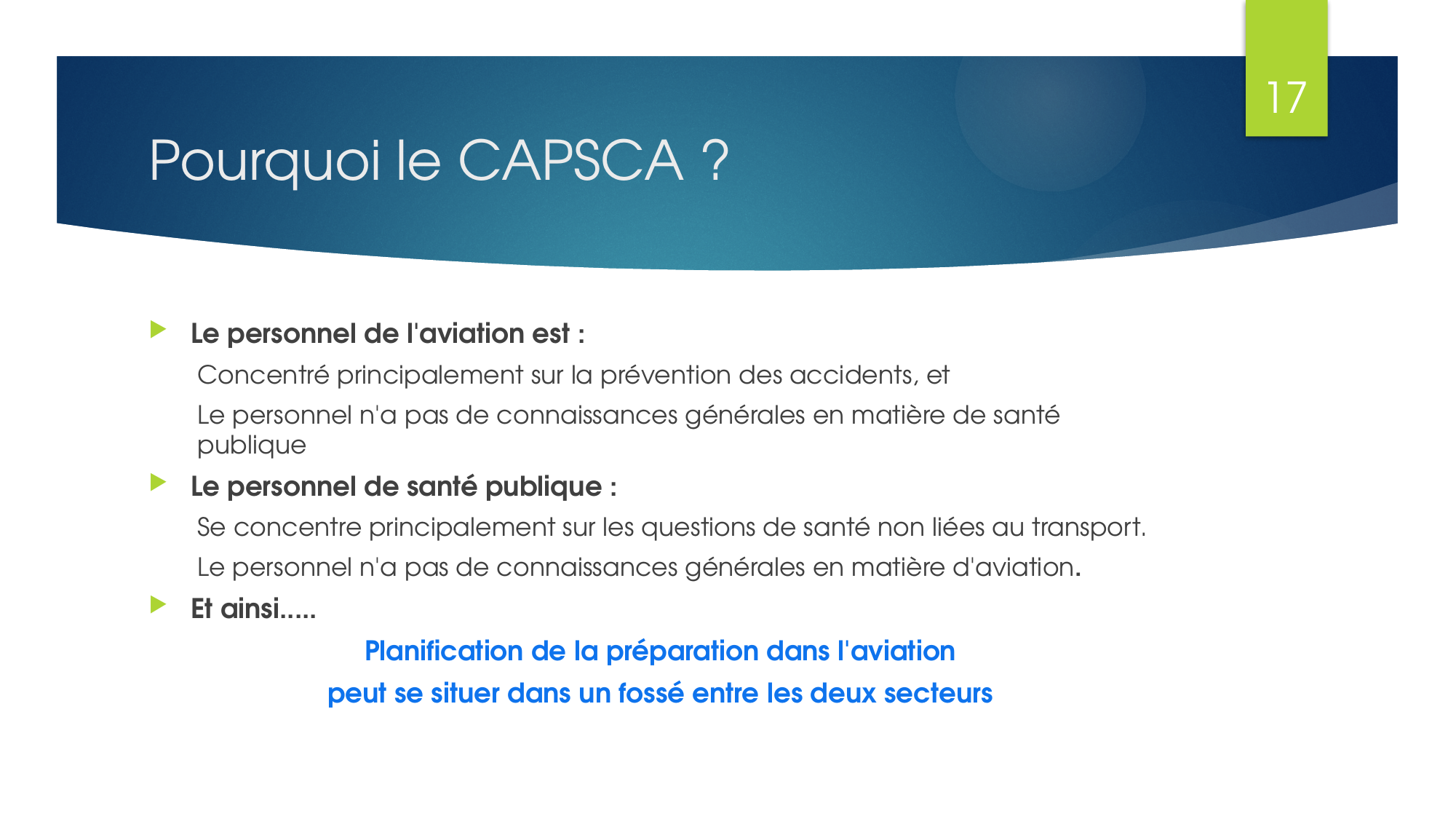

17
# Pourquoi le CAPSCA ?
Le personnel de l'aviation est :
Concentré principalement sur la prévention des accidents, et
Le personnel n'a pas de connaissances générales en matière de santé publique
Le personnel de santé publique :
Se concentre principalement sur les questions de santé non liées au transport.
Le personnel n'a pas de connaissances générales en matière d'aviation.
Et ainsi.....
Planification de la préparation dans l'aviation
peut se situer dans un fossé entre les deux secteurs